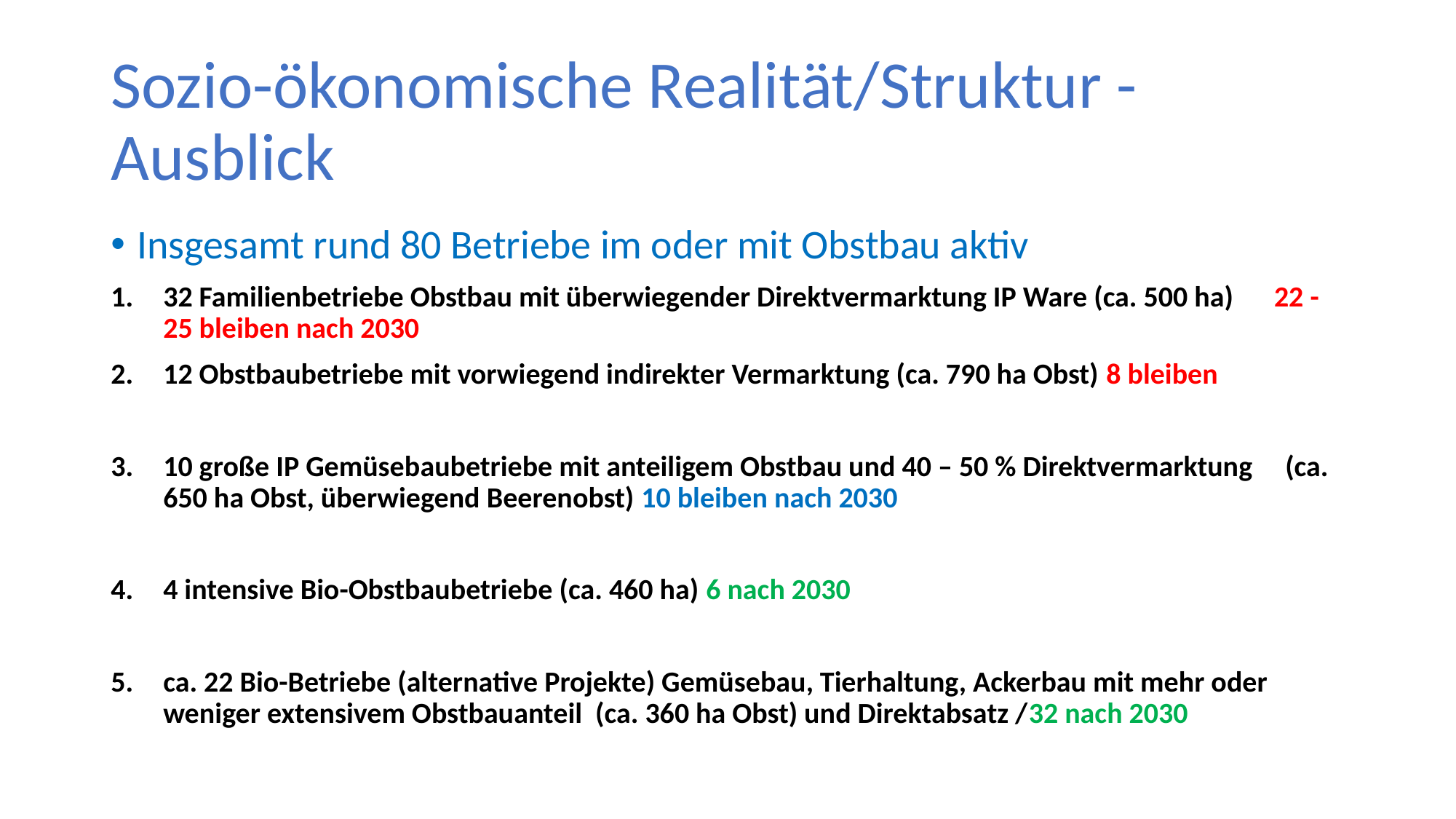

# Sozio-ökonomische Realität/Struktur -Ausblick
Insgesamt rund 80 Betriebe im oder mit Obstbau aktiv
32 Familienbetriebe Obstbau mit überwiegender Direktvermarktung IP Ware (ca. 500 ha)      22 - 25 bleiben nach 2030
12 Obstbaubetriebe mit vorwiegend indirekter Vermarktung (ca. 790 ha Obst) 8 bleiben

10 große IP Gemüsebaubetriebe mit anteiligem Obstbau und 40 – 50 % Direktvermarktung     (ca. 650 ha Obst, überwiegend Beerenobst) 10 bleiben nach 2030

4 intensive Bio-Obstbaubetriebe (ca. 460 ha) 6 nach 2030

ca. 22 Bio-Betriebe (alternative Projekte) Gemüsebau, Tierhaltung, Ackerbau mit mehr oder weniger extensivem Obstbauanteil  (ca. 360 ha Obst) und Direktabsatz /32 nach 2030